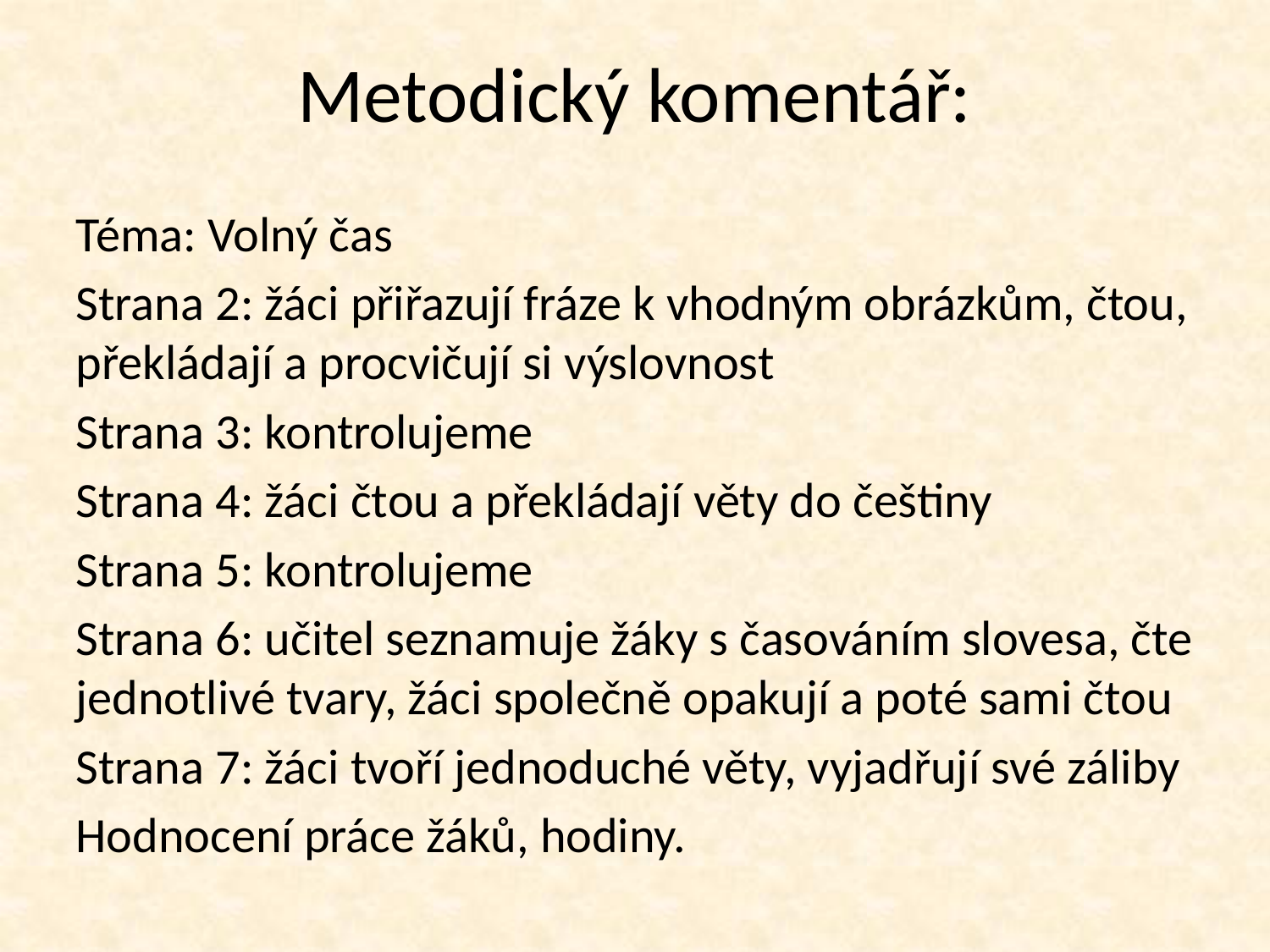

Metodický komentář:
Téma: Volný čas
Strana 2: žáci přiřazují fráze k vhodným obrázkům, čtou, překládají a procvičují si výslovnost
Strana 3: kontrolujeme
Strana 4: žáci čtou a překládají věty do češtiny
Strana 5: kontrolujeme
Strana 6: učitel seznamuje žáky s časováním slovesa, čte jednotlivé tvary, žáci společně opakují a poté sami čtou
Strana 7: žáci tvoří jednoduché věty, vyjadřují své záliby
Hodnocení práce žáků, hodiny.